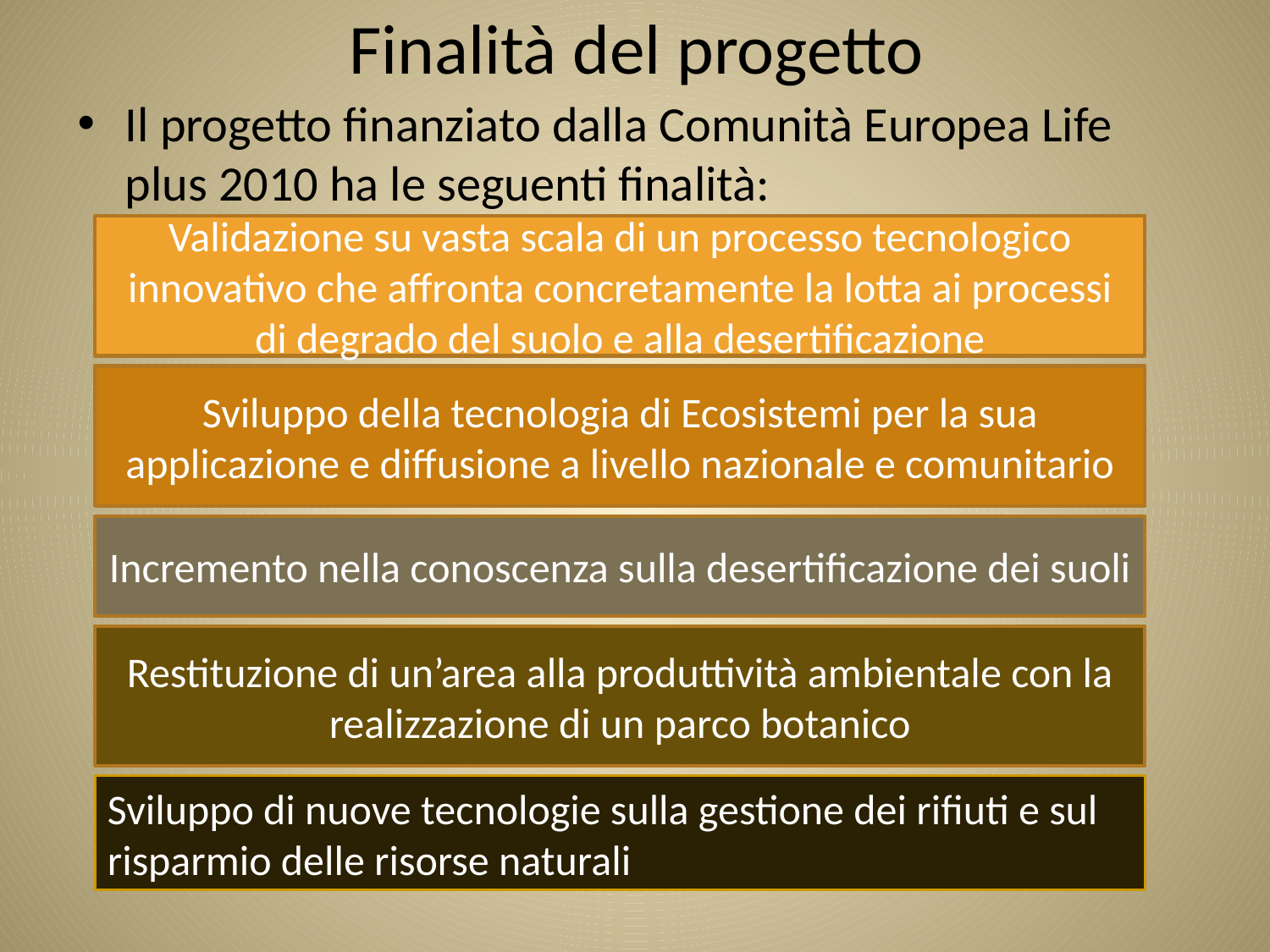

# Finalità del progetto
Il progetto finanziato dalla Comunità Europea Life plus 2010 ha le seguenti finalità:
Validazione su vasta scala di un processo tecnologico innovativo che affronta concretamente la lotta ai processi di degrado del suolo e alla desertificazione
Sviluppo della tecnologia di Ecosistemi per la sua applicazione e diffusione a livello nazionale e comunitario
Incremento nella conoscenza sulla desertificazione dei suoli
Restituzione di un’area alla produttività ambientale con la realizzazione di un parco botanico
Sviluppo di nuove tecnologie sulla gestione dei rifiuti e sul risparmio delle risorse naturali